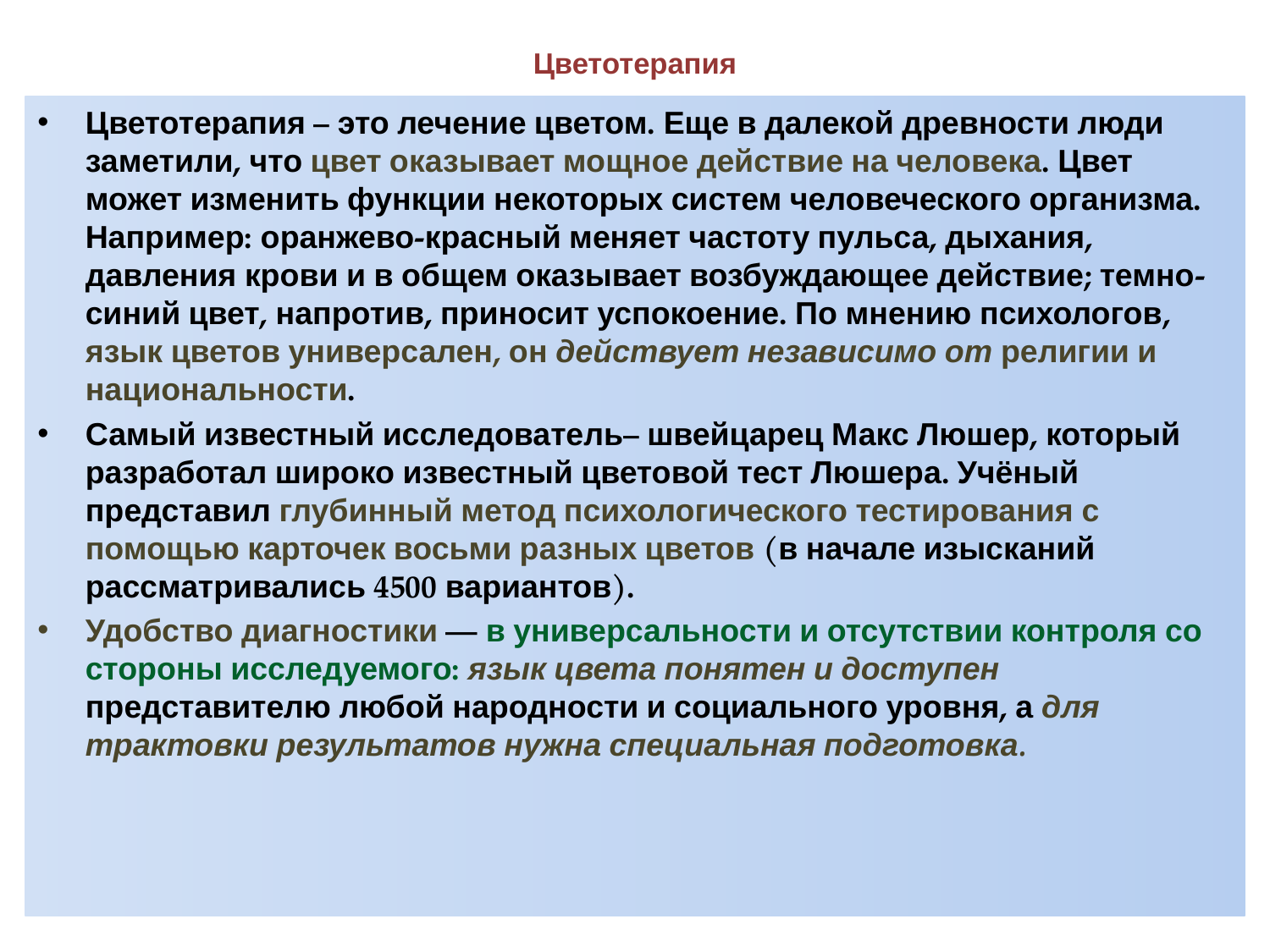

# Цветотерапия
Цветотерапия – это лечение цветом. Еще в далекой древности люди заметили, что цвет оказывает мощное действие на человека. Цвет может изменить функции некоторых систем человеческого организма. Например: оранжево-красный меняет частоту пульса, дыхания, давления крови и в общем оказывает возбуждающее действие; темно-синий цвет, напротив, приносит успокоение. По мнению психологов, язык цветов универсален, он действует независимо от религии и национальности.
Самый известный исследователь– швейцарец Макс Люшер, который разработал широко известный цветовой тест Люшера. Учёный представил глубинный метод психологического тестирования с помощью карточек восьми разных цветов (в начале изысканий рассматривались 4500 вариантов).
Удобство диагностики — в универсальности и отсутствии контроля со стороны исследуемого: язык цвета понятен и доступен представителю любой народности и социального уровня, а для трактовки результатов нужна специальная подготовка.